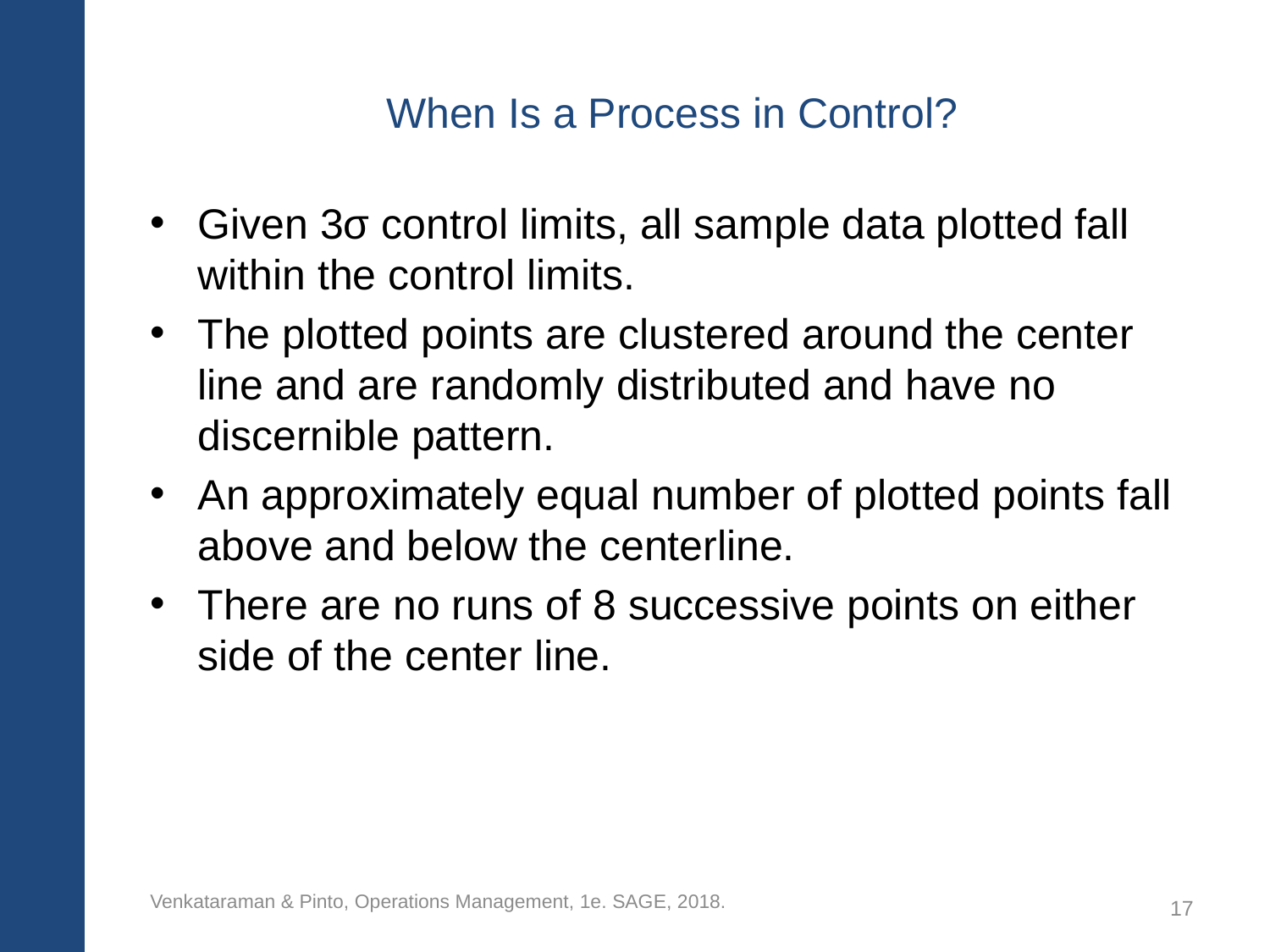

# When Is a Process in Control?
Given 3σ control limits, all sample data plotted fall within the control limits.
The plotted points are clustered around the center line and are randomly distributed and have no discernible pattern.
An approximately equal number of plotted points fall above and below the centerline.
There are no runs of 8 successive points on either side of the center line.
Venkataraman & Pinto, Operations Management, 1e. SAGE, 2018.
17